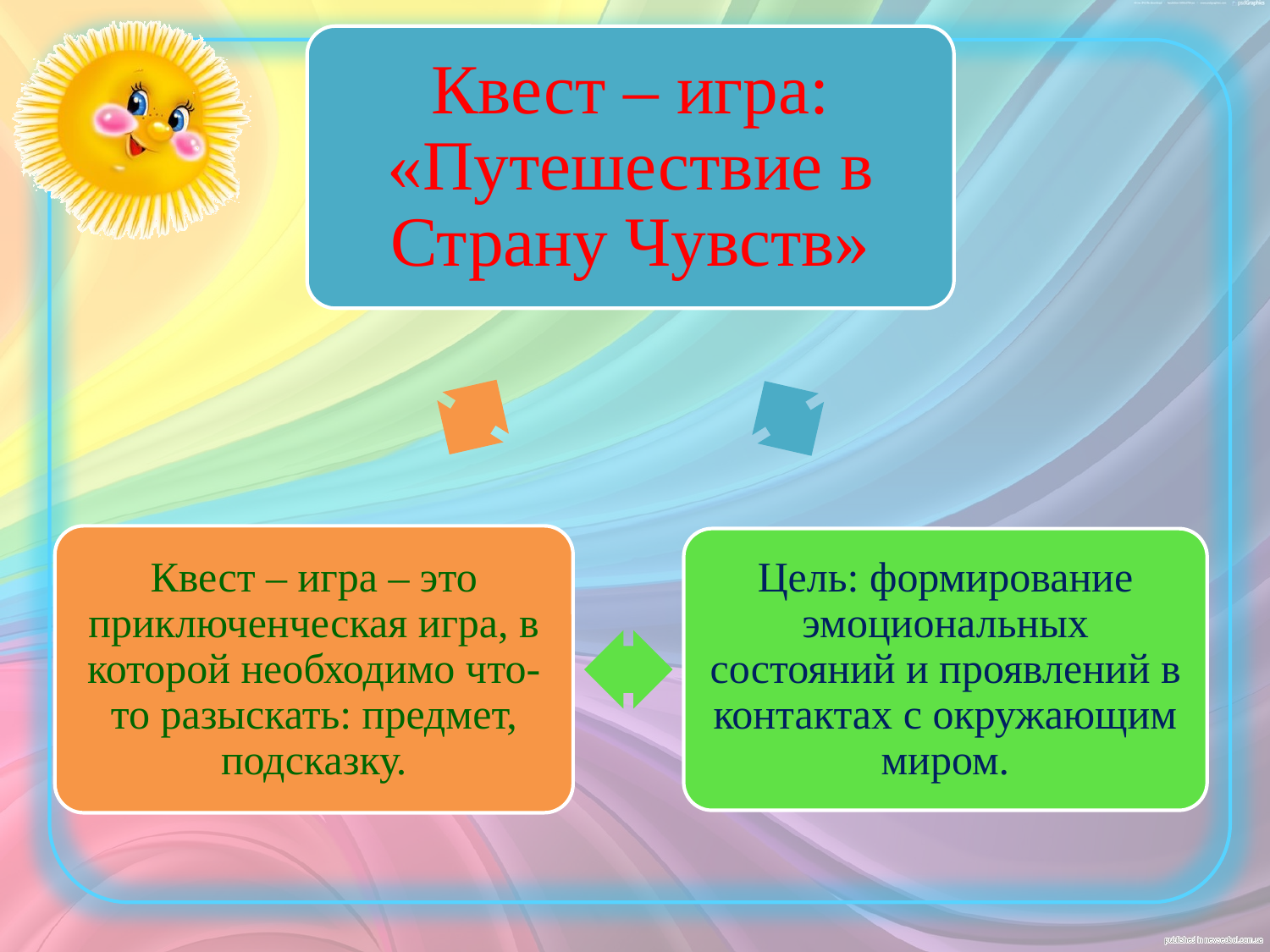

Квест – игра: «Путешествие в Страну Чувств»

Цель: формирование эмоциональных состояний и проявлений в контактах с окружающим миром.

Квест – игра – это приключенческая игра, в которой необходимо что-то разыскать: предмет, подсказку.